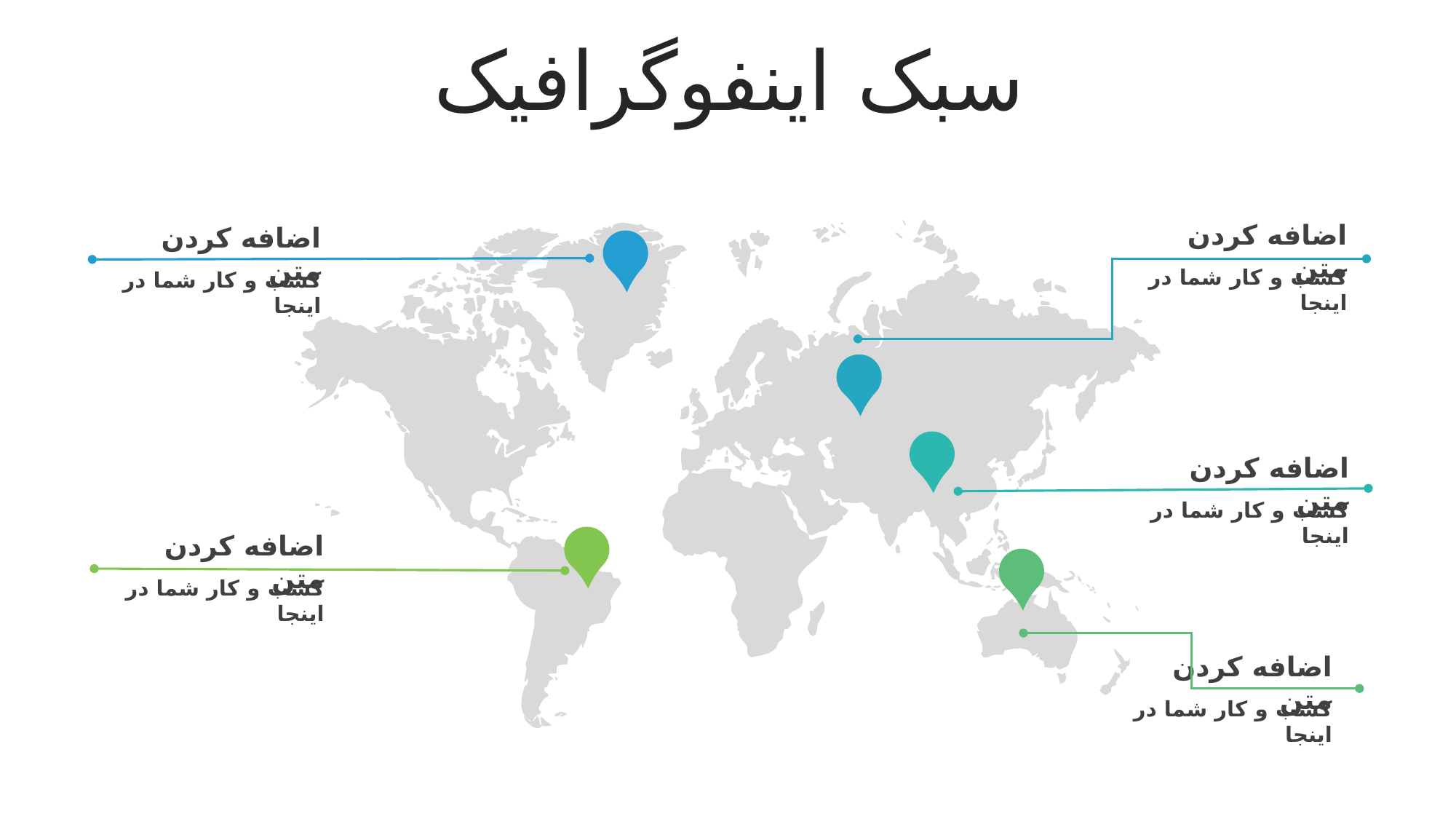

سبک اینفوگرافیک
اضافه کردن متن
اضافه کردن متن

کسب و کار شما در اینجا
کسب و کار شما در اینجا

اضافه کردن متن
کسب و کار شما در اینجا
اضافه کردن متن

کسب و کار شما در اینجا
اضافه کردن متن
کسب و کار شما در اینجا